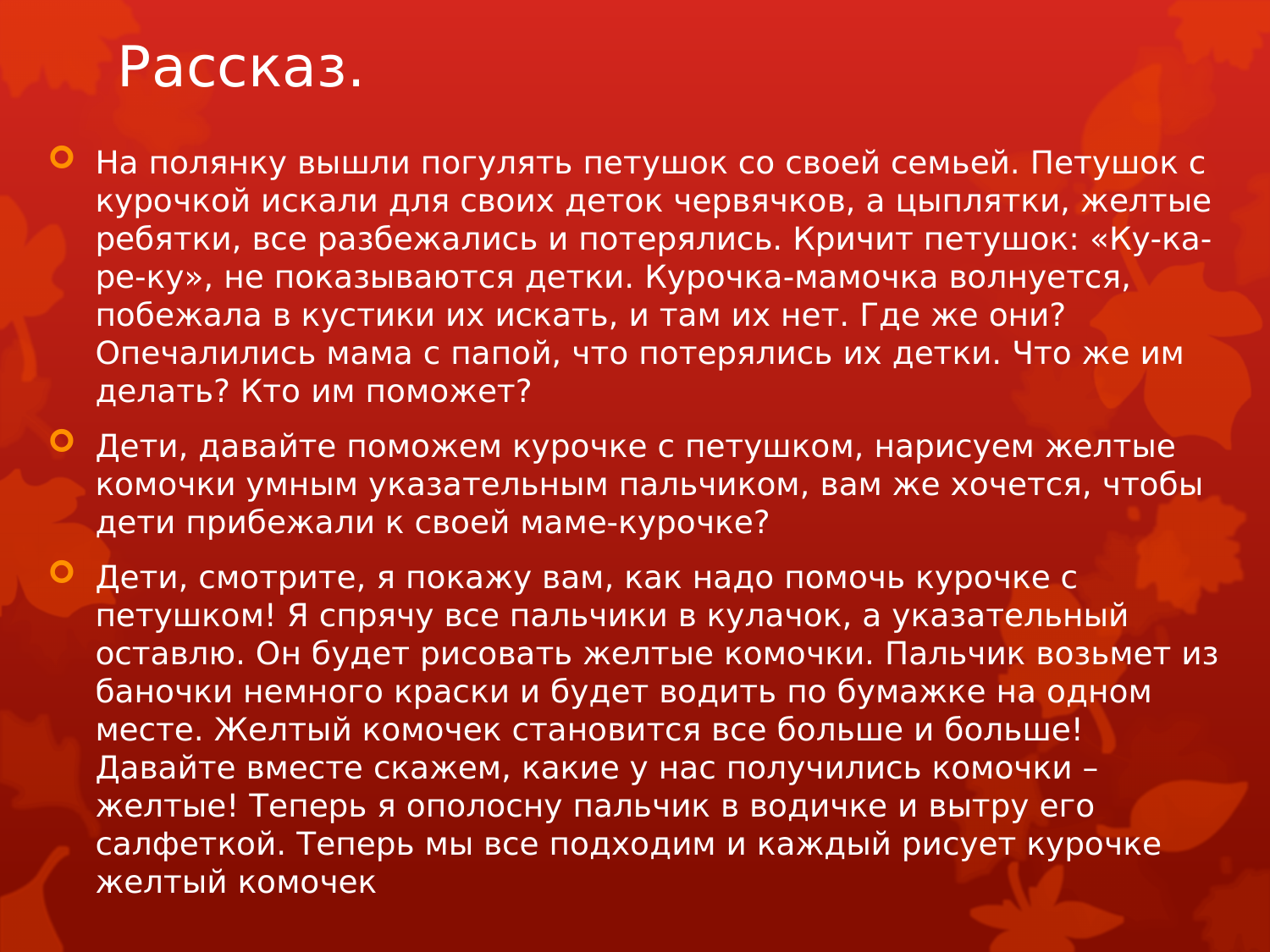

# Рассказ.
На полянку вышли погулять петушок со своей семьей. Петушок с курочкой искали для своих деток червячков, а цыплятки, желтые ребятки, все разбежались и потерялись. Кричит петушок: «Ку-ка-ре-ку», не показываются детки. Курочка-мамочка волнуется, побежала в кустики их искать, и там их нет. Где же они? Опечалились мама с папой, что потерялись их детки. Что же им делать? Кто им поможет?
Дети, давайте поможем курочке с петушком, нарисуем желтые комочки умным указательным пальчиком, вам же хочется, чтобы дети прибежали к своей маме-курочке?
Дети, смотрите, я покажу вам, как надо помочь курочке с петушком! Я спрячу все пальчики в кулачок, а указательный оставлю. Он будет рисовать желтые комочки. Пальчик возьмет из баночки немного краски и будет водить по бумажке на одном месте. Желтый комочек становится все больше и больше! Давайте вместе скажем, какие у нас получились комочки – желтые! Теперь я ополосну пальчик в водичке и вытру его салфеткой. Теперь мы все подходим и каждый рисует курочке желтый комочек